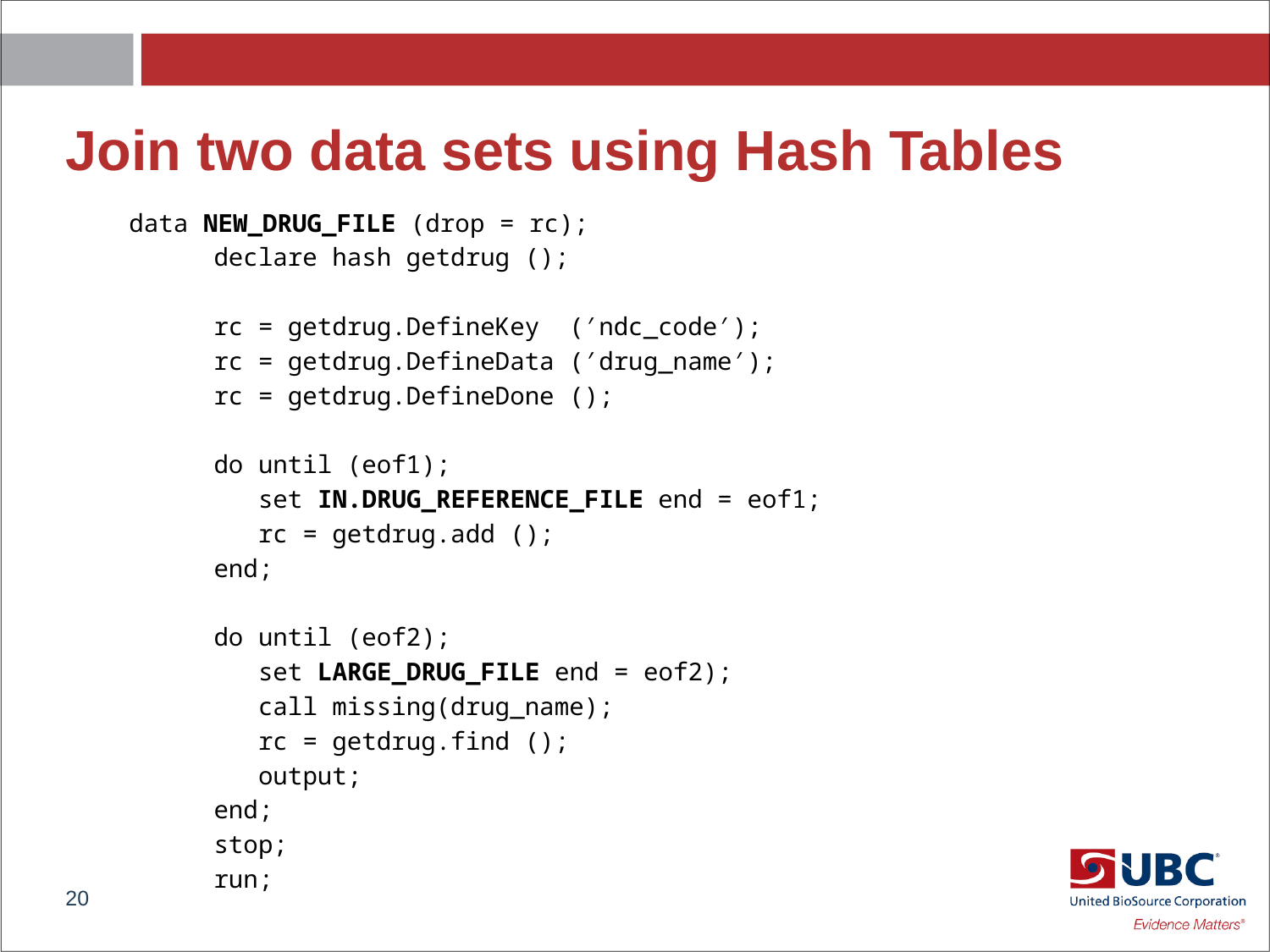

# Join two data sets using Hash Tables
     data NEW_DRUG_FILE (drop = rc);
          declare hash getdrug ();

          rc = getdrug.DefineKey  (′ndc_code′);
          rc = getdrug.DefineData (′drug_name′);
          rc = getdrug.DefineDone ();

          do until (eof1);
             set IN.DRUG_REFERENCE_FILE end = eof1;
             rc = getdrug.add ();
          end;

          do until (eof2);
             set LARGE_DRUG_FILE end = eof2);
             call missing(drug_name);
             rc = getdrug.find ();
             output;
          end;
          stop;
          run;

20